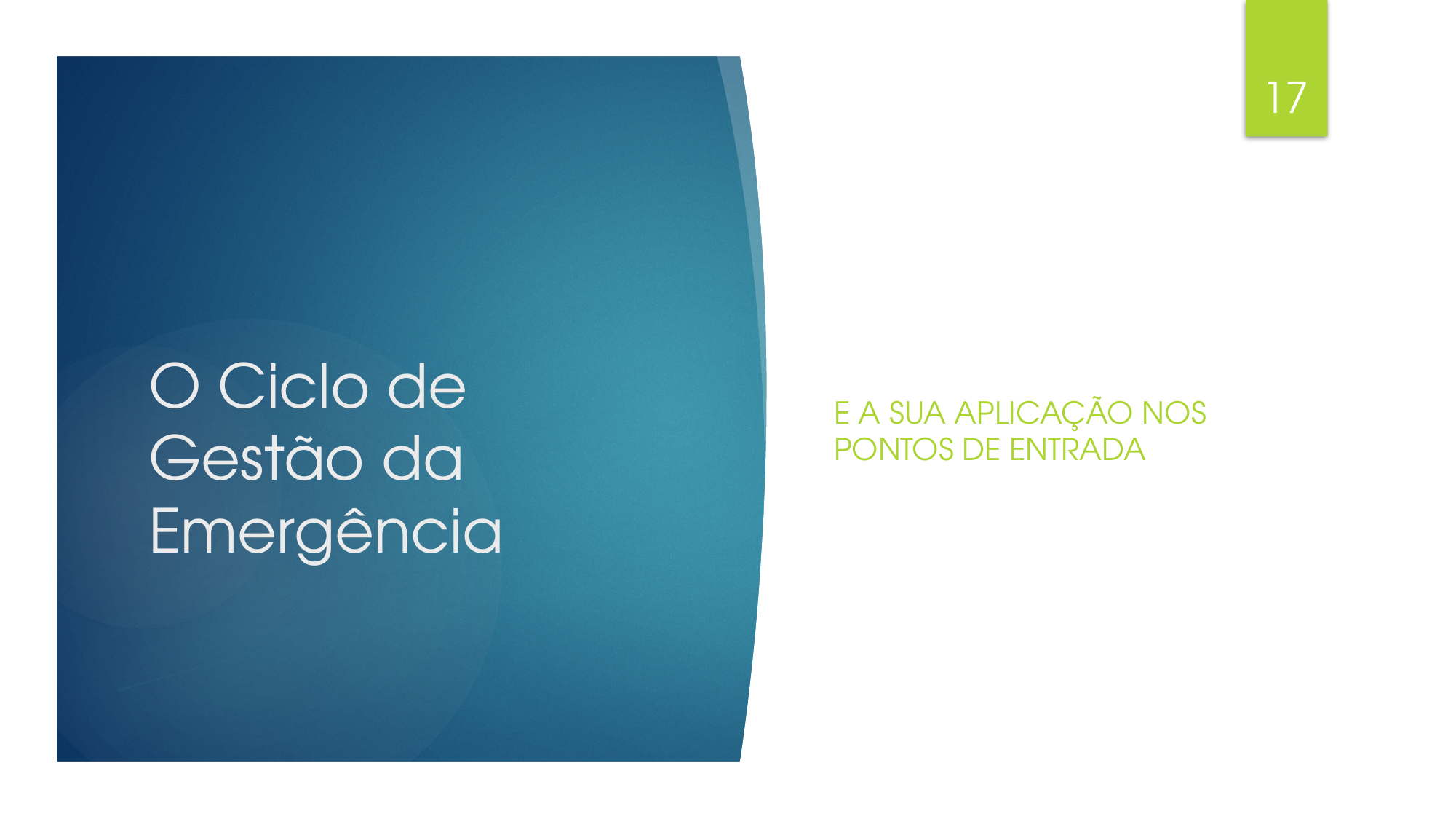

17
E a sua aplicação nos pontos de entrada

# O Ciclo de Gestão da Emergência